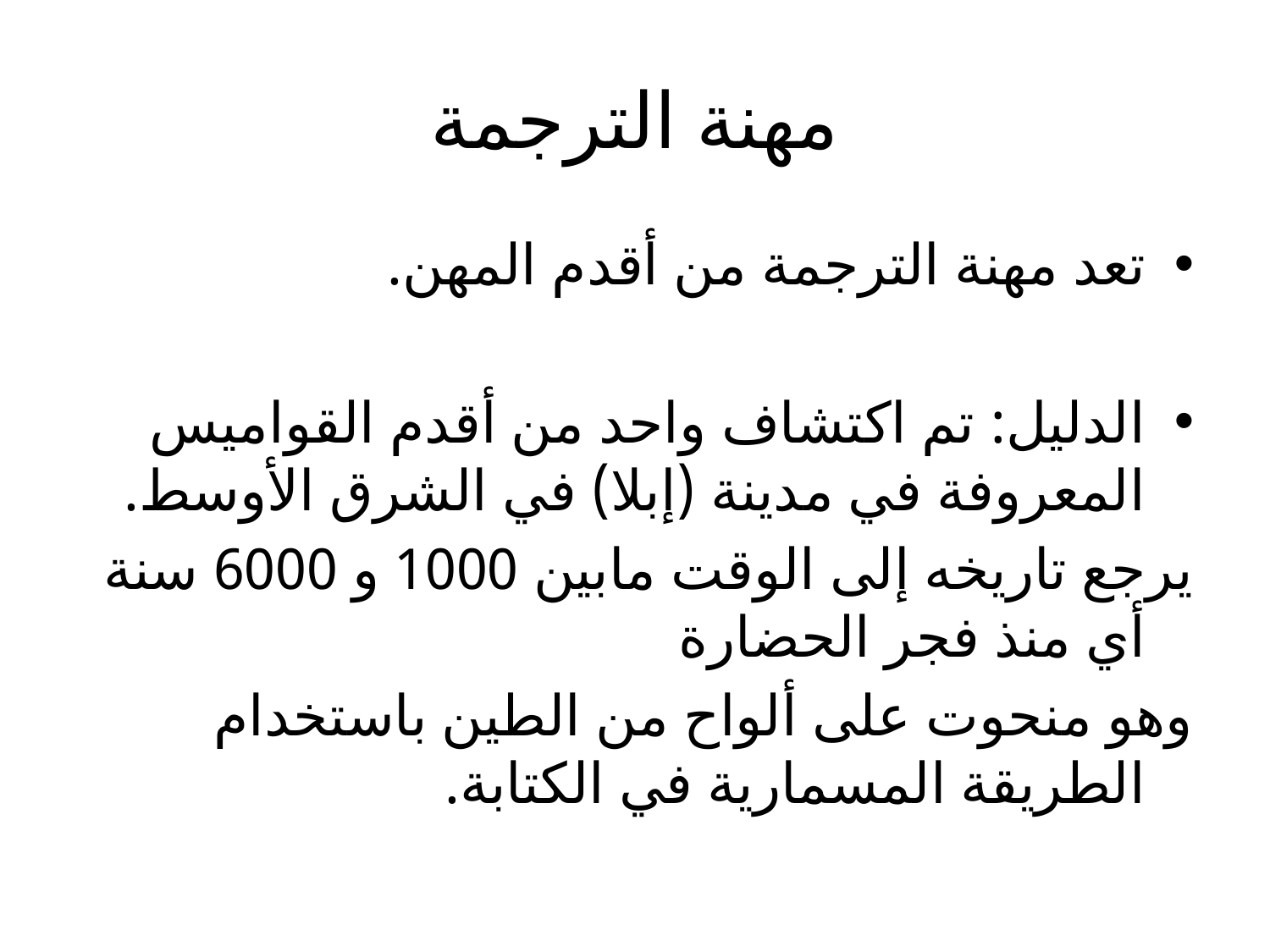

# مهنة الترجمة
تعد مهنة الترجمة من أقدم المهن.

الدليل: تم اكتشاف واحد من أقدم القواميس المعروفة في مدينة (إبلا) في الشرق الأوسط.
يرجع تاريخه إلى الوقت مابين 1000 و 6000 سنة أي منذ فجر الحضارة
وهو منحوت على ألواح من الطين باستخدام الطريقة المسمارية في الكتابة.